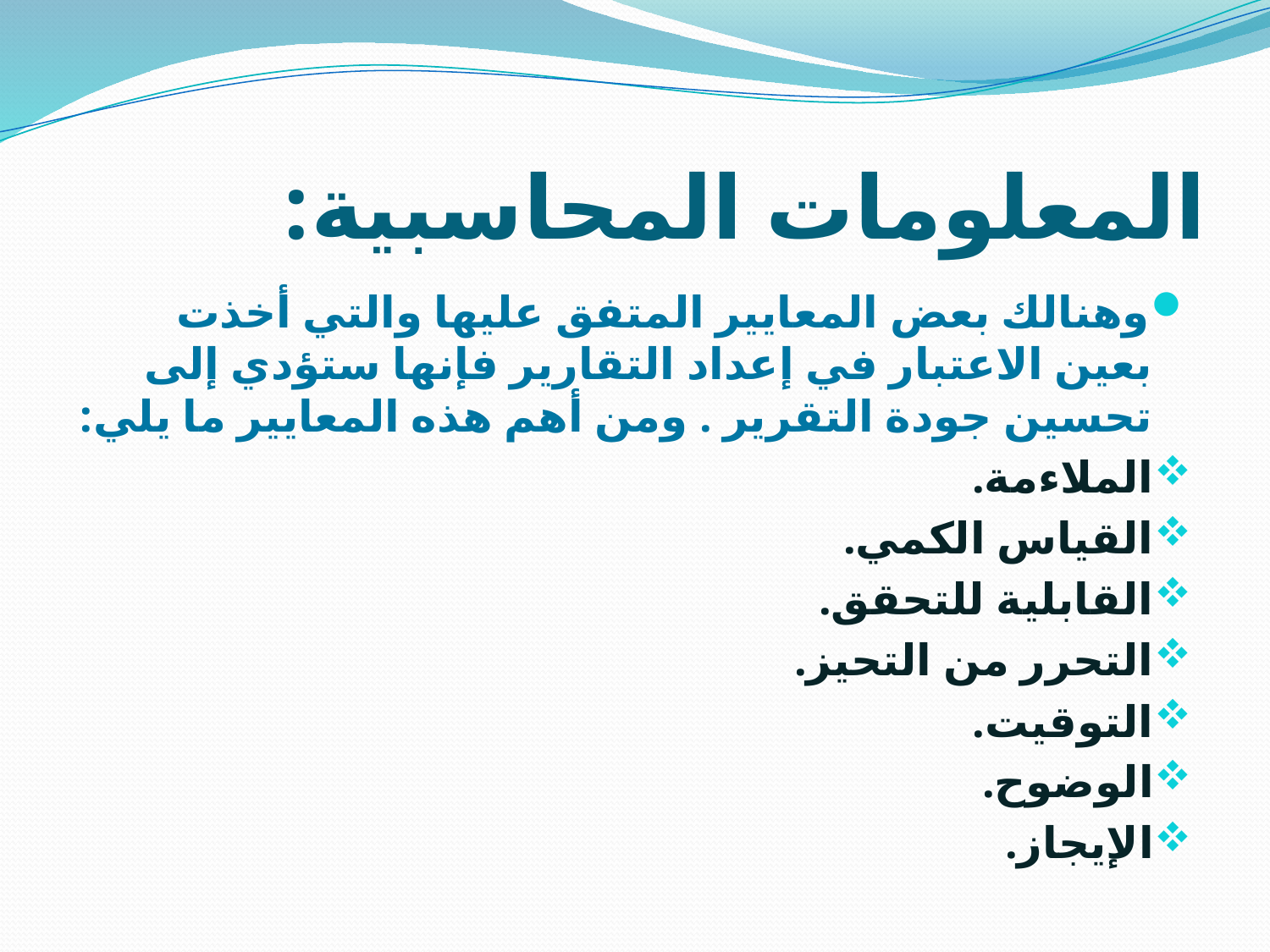

# المعلومات المحاسبية:
وهنالك بعض المعايير المتفق عليها والتي أخذت بعين الاعتبار في إعداد التقارير فإنها ستؤدي إلى تحسين جودة التقرير . ومن أهم هذه المعايير ما يلي:
الملاءمة.
القياس الكمي.
القابلية للتحقق.
التحرر من التحيز.
التوقيت.
الوضوح.
الإيجاز.